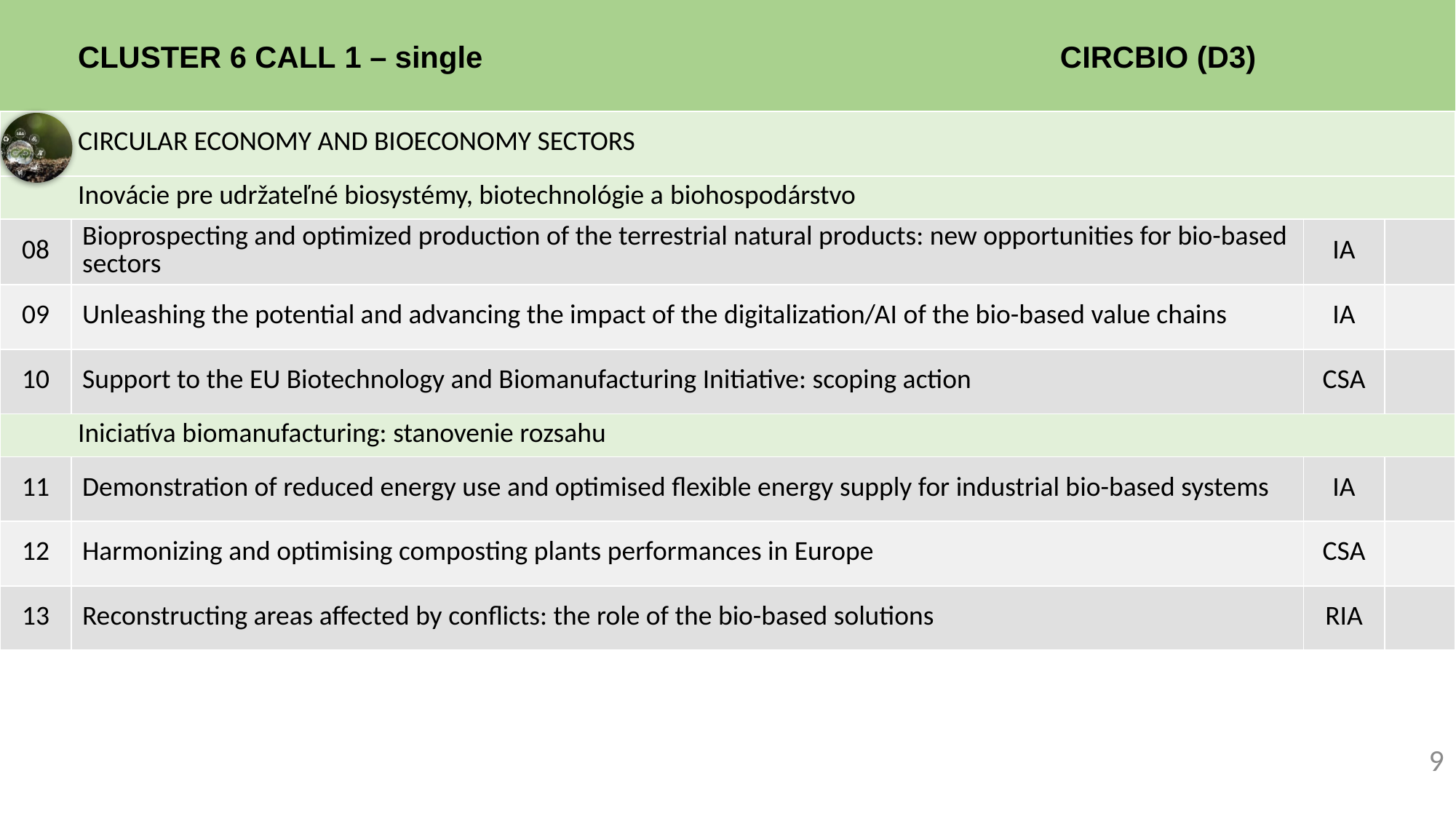

# Cluster 6 Call 1 – single					        CIRCBIO (D3)
| Circular economy and bioeconomy sectors |  |  |  |
| --- | --- | --- | --- |
| Inovácie pre udržateľné biosystémy, biotechnológie a biohospodárstvo |  |  |  |
| 08 | Bioprospecting and optimized production of the terrestrial natural products: new opportunities for bio-based sectors | IA |  |
| 09 | Unleashing the potential and advancing the impact of the digitalization/AI of the bio-based value chains | IA |  |
| 10 | Support to the EU Biotechnology and Biomanufacturing Initiative: scoping action | CSA |  |
| Iniciatíva biomanufacturing: stanovenie rozsahu |  |  |  |
| 11 | Demonstration of reduced energy use and optimised flexible energy supply for industrial bio-based systems | IA |  |
| 12 | Harmonizing and optimising composting plants performances in Europe | CSA |  |
| 13 | Reconstructing areas affected by conflicts: the role of the bio-based solutions | RIA |  |

9